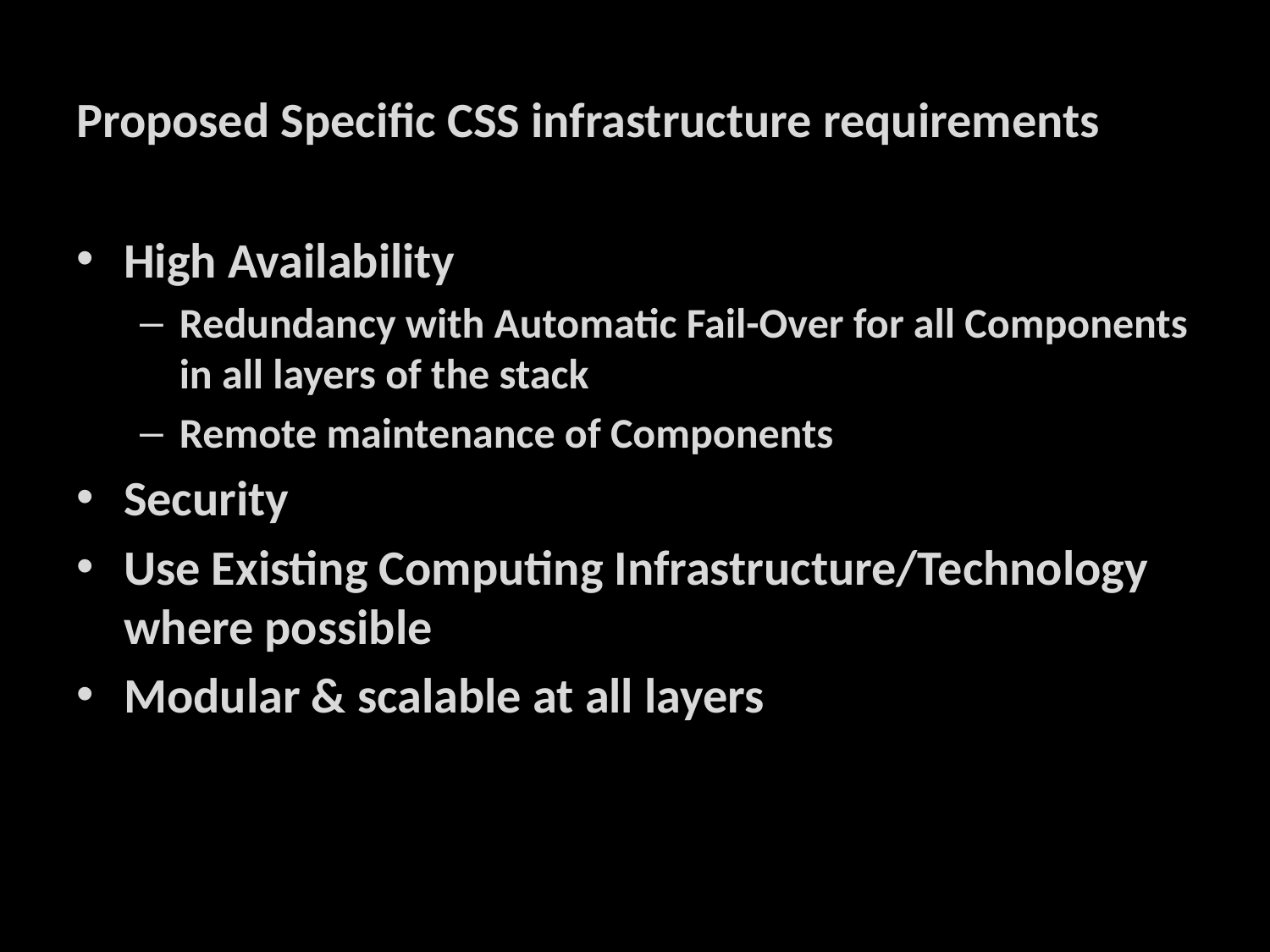

# Proposed Specific CSS infrastructure requirements
High Availability
Redundancy with Automatic Fail-Over for all Components in all layers of the stack
Remote maintenance of Components
Security
Use Existing Computing Infrastructure/Technology where possible
Modular & scalable at all layers